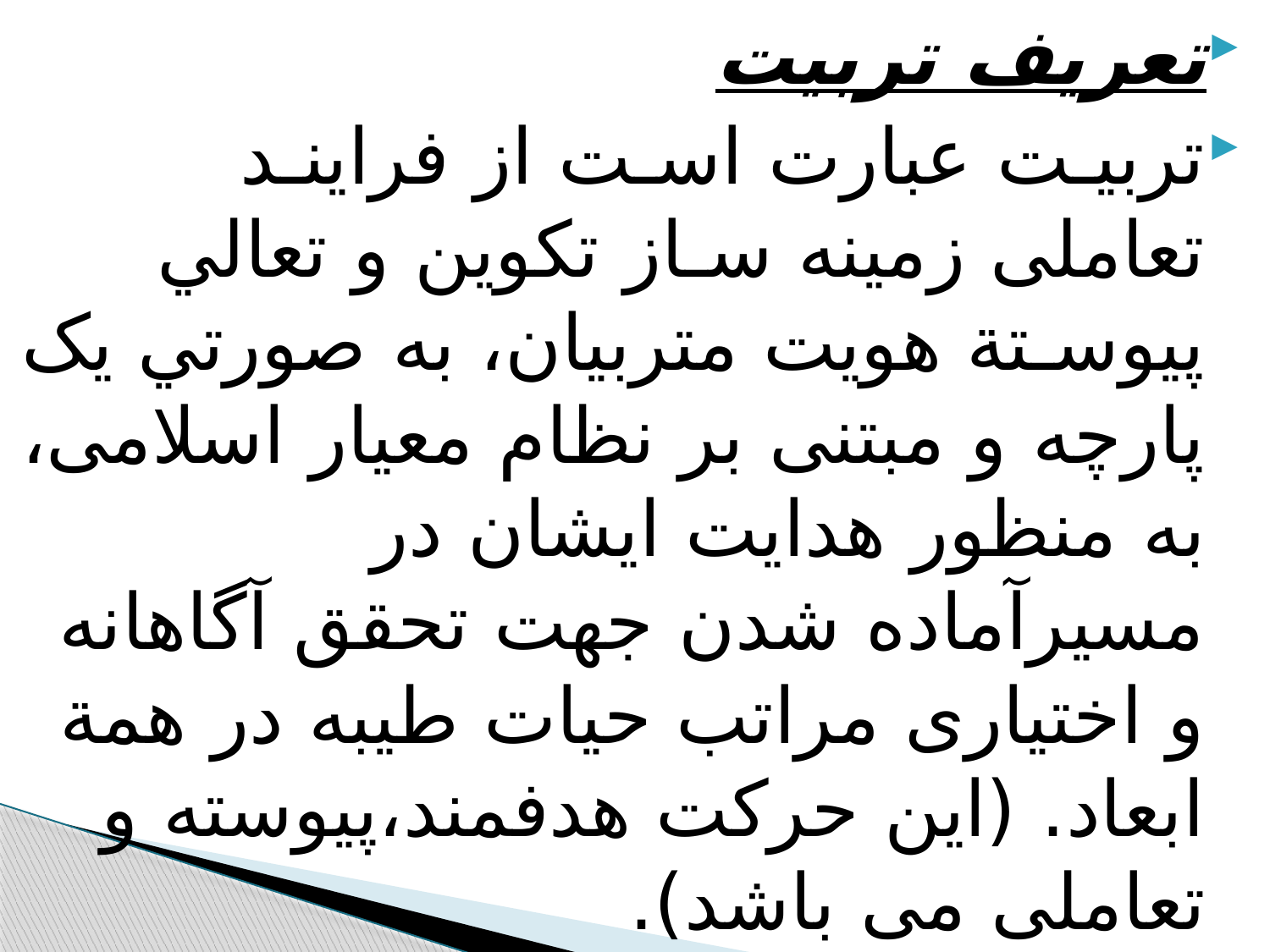

تعريف تربيت
تربيـت عبارت اسـت از فراينـد تعاملی زمينه سـاز تكوين و تعالي پيوسـتة هويت متربيان، به صورتي يک پارچه و مبتنی بر نظام معيار اسلامی، به منظور هدايت ايشان در مسيرآماده شدن جهت تحقق آگاهانه و اختياری مراتب حيات طيبه در همة ابعاد. (این حرکت هدفمند،پیوسته و تعاملی می باشد).